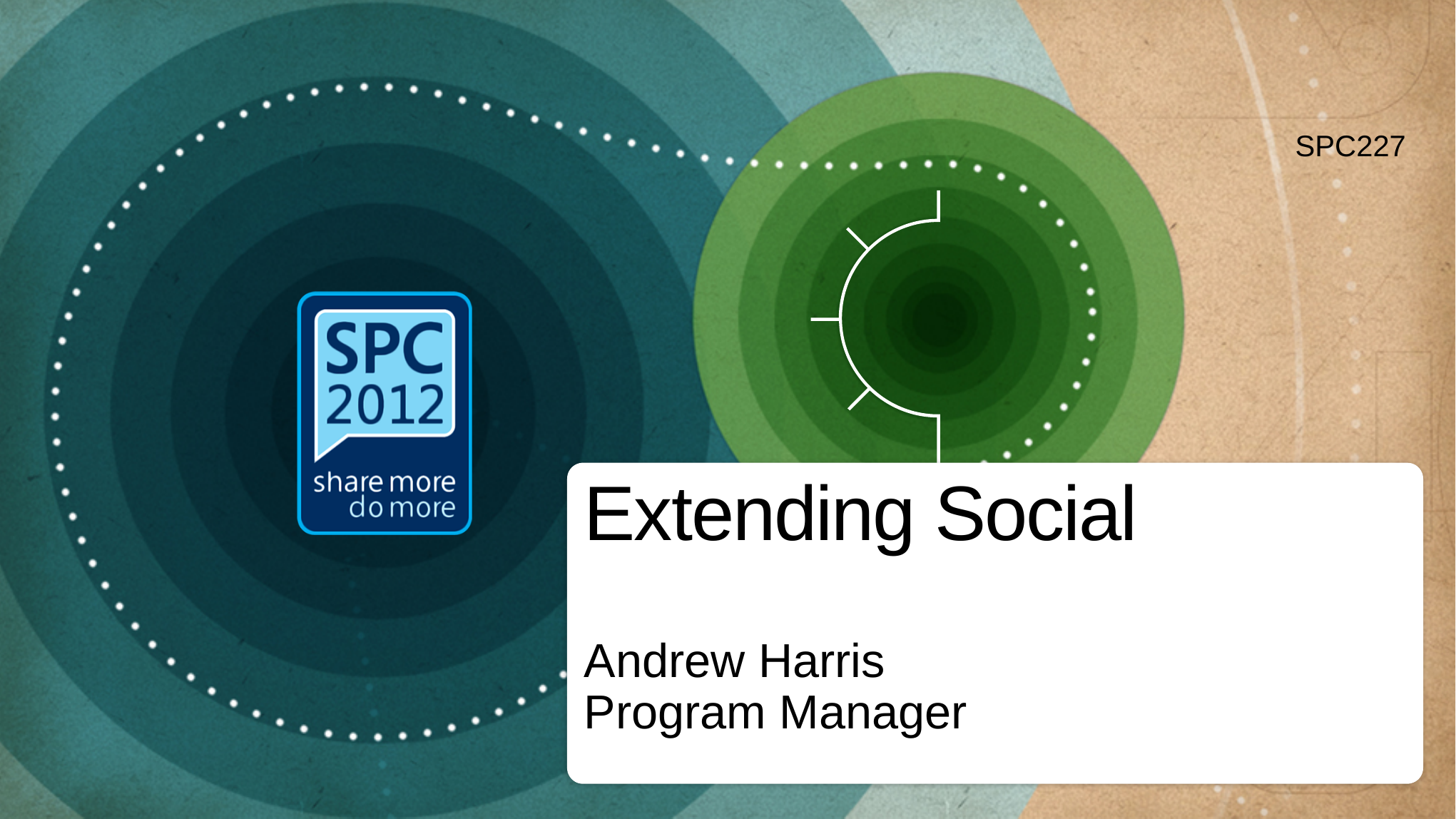

SPC227
# Extending Social
Andrew Harris
Program Manager